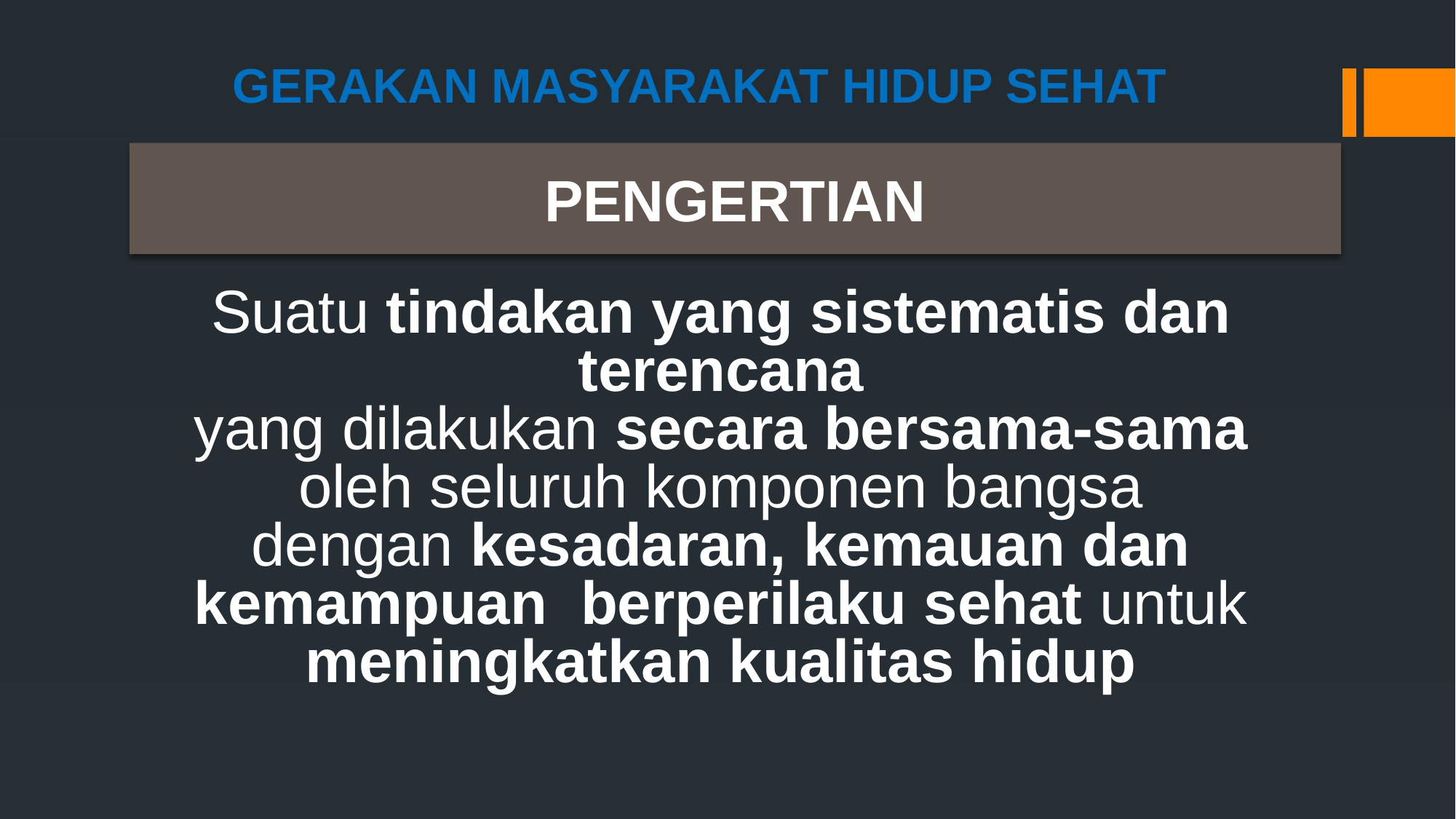

# GERAKAN MASYARAKAT HIDUP SEHAT
PENGERTIAN
Suatu tindakan yang sistematis dan terencana
yang dilakukan secara bersama-sama
oleh seluruh komponen bangsa
dengan kesadaran, kemauan dan kemampuan  berperilaku sehat untuk
meningkatkan kualitas hidup